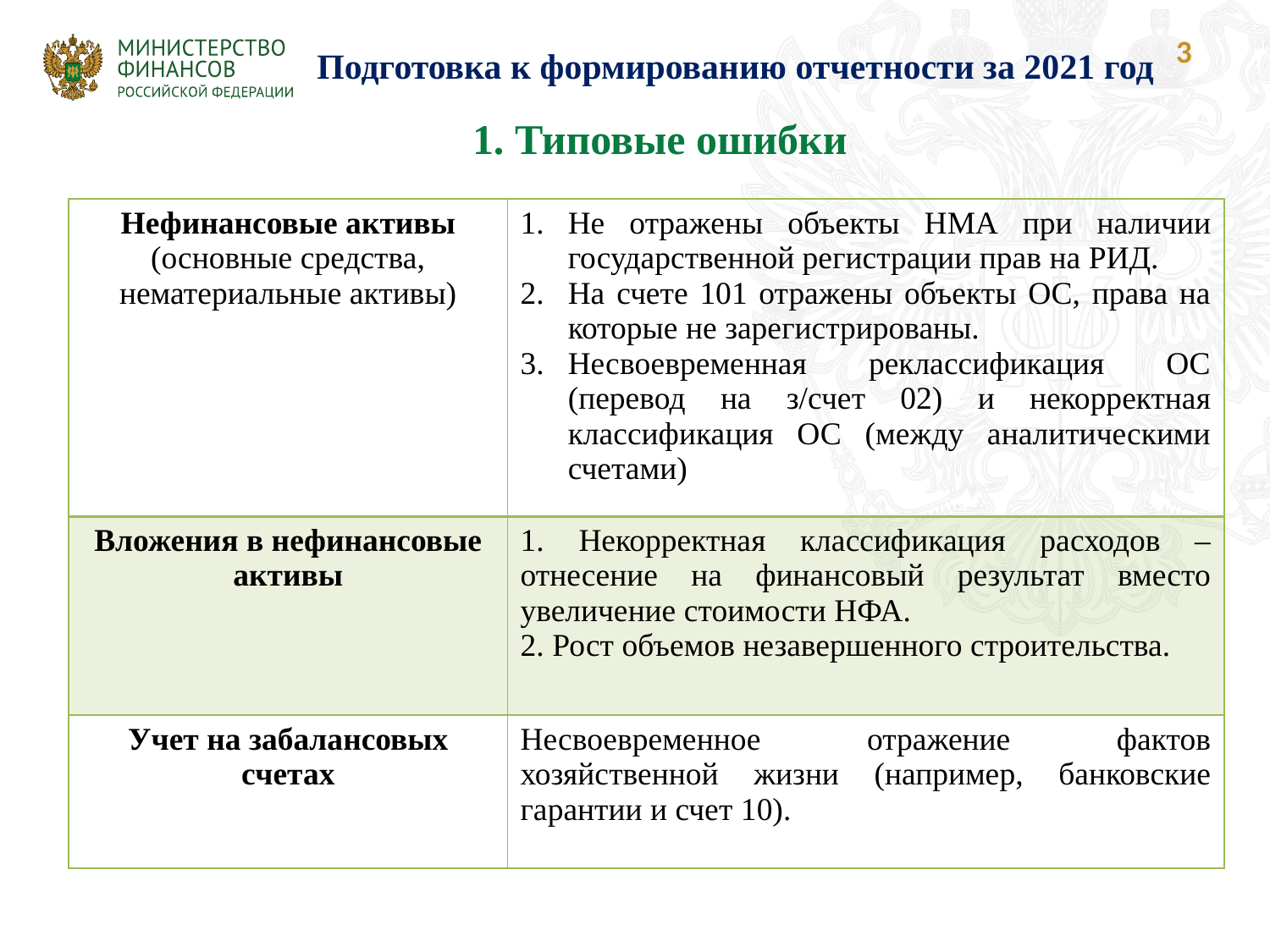

3
Подготовка к формированию отчетности за 2021 год
1. Типовые ошибки
| Нефинансовые активы (основные средства, нематериальные активы) | Не отражены объекты НМА при наличии государственной регистрации прав на РИД. На счете 101 отражены объекты ОС, права на которые не зарегистрированы. Несвоевременная реклассификация ОС (перевод на з/счет 02) и некорректная классификация ОС (между аналитическими счетами) |
| --- | --- |
| Вложения в нефинансовые активы | 1. Некорректная классификация расходов – отнесение на финансовый результат вместо увеличение стоимости НФА. 2. Рост объемов незавершенного строительства. |
| Учет на забалансовых счетах | Несвоевременное отражение фактов хозяйственной жизни (например, банковские гарантии и счет 10). |